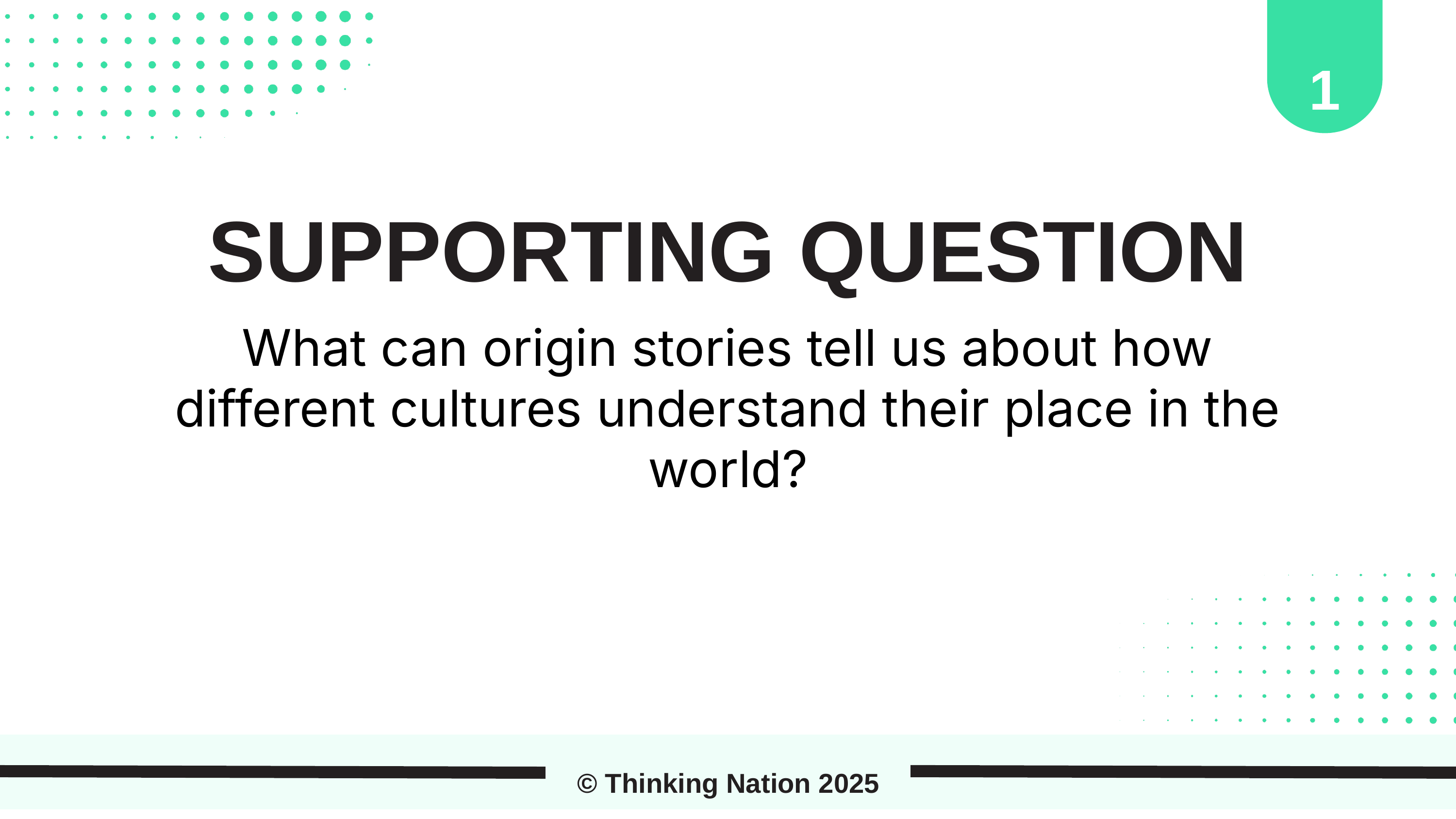

1
SUPPORTING QUESTION
What can origin stories tell us about how different cultures understand their place in the world?

© Thinking Nation 2025